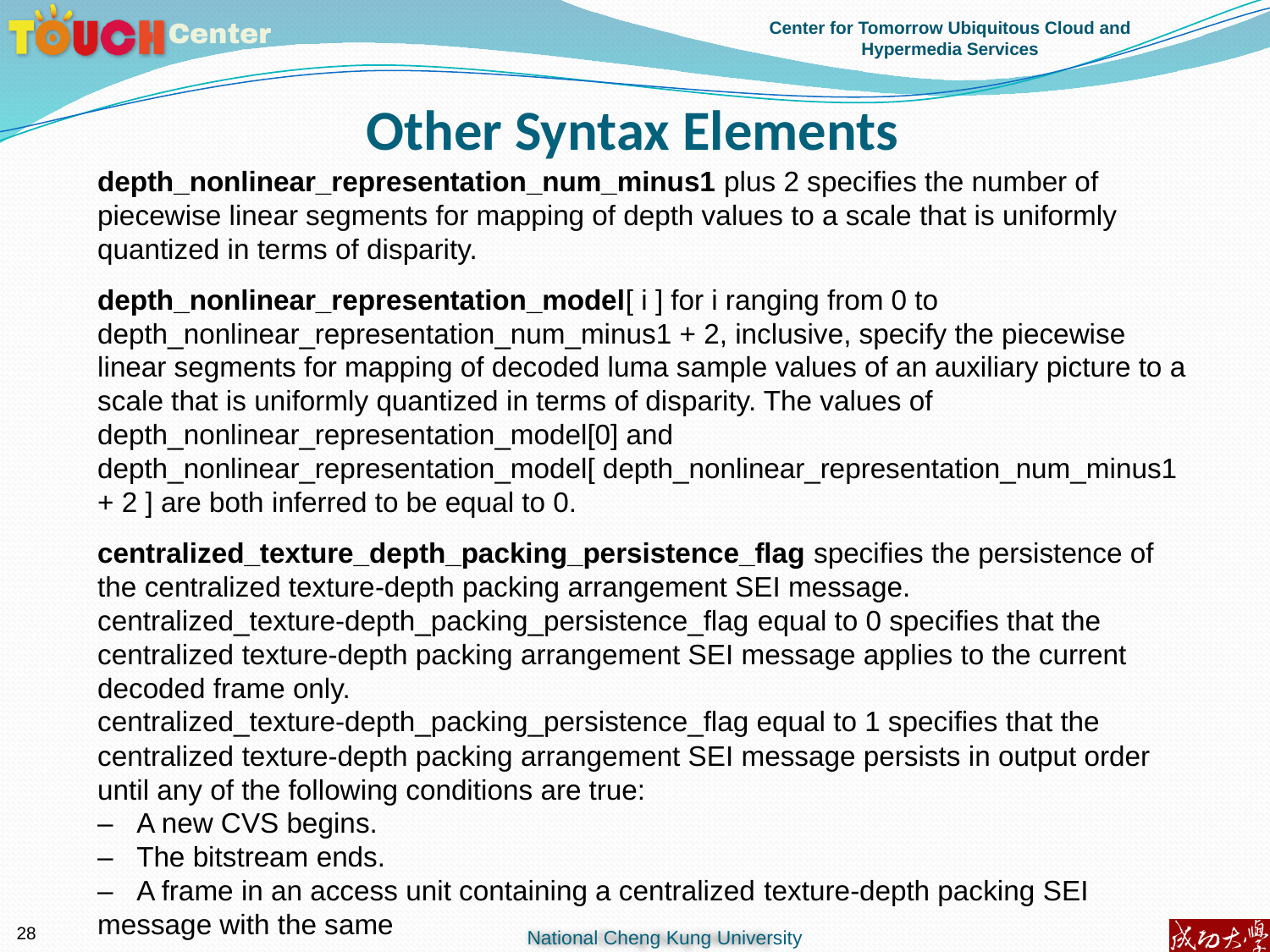

# Other Syntax Elements
depth_nonlinear_representation_num_minus1 plus 2 specifies the number of piecewise linear segments for mapping of depth values to a scale that is uniformly quantized in terms of disparity.

depth_nonlinear_representation_model[ i ] for i ranging from 0 to depth_nonlinear_representation_num_minus1 + 2, inclusive, specify the piecewise linear segments for mapping of decoded luma sample values of an auxiliary picture to a scale that is uniformly quantized in terms of disparity. The values of depth_nonlinear_representation_model[0] and depth_nonlinear_representation_model[ depth_nonlinear_representation_num_minus1 + 2 ] are both inferred to be equal to 0.

centralized_texture_depth_packing_persistence_flag specifies the persistence of the centralized texture-depth packing arrangement SEI message.
centralized_texture-depth_packing_persistence_flag equal to 0 specifies that the centralized texture-depth packing arrangement SEI message applies to the current decoded frame only.
centralized_texture-depth_packing_persistence_flag equal to 1 specifies that the centralized texture-depth packing arrangement SEI message persists in output order until any of the following conditions are true:
–   A new CVS begins.
–   The bitstream ends.
–   A frame in an access unit containing a centralized texture-depth packing SEI message with the same